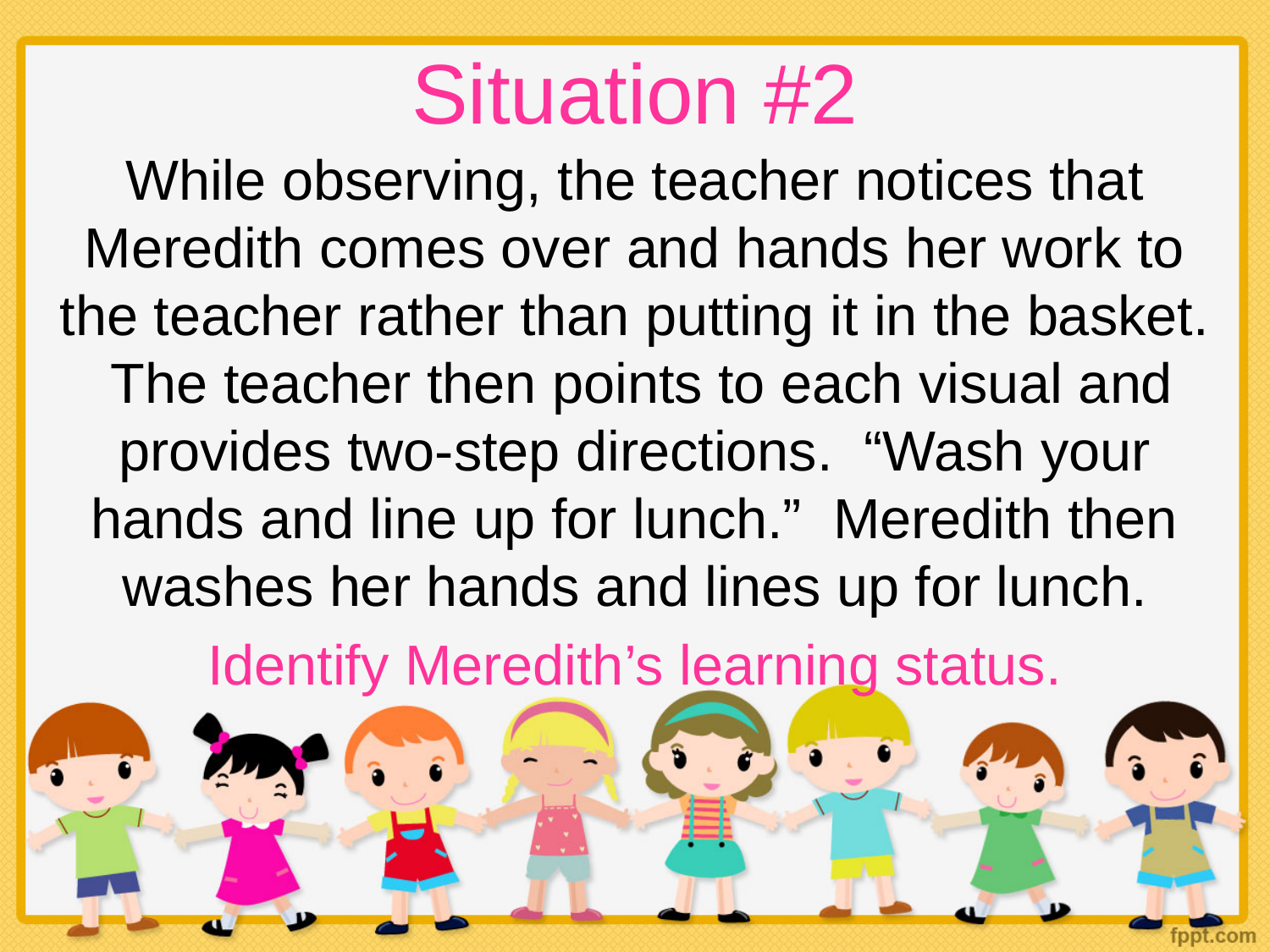

# Situation #2
While observing, the teacher notices that Meredith comes over and hands her work to the teacher rather than putting it in the basket.  The teacher then points to each visual and provides two-step directions.  “Wash your hands and line up for lunch.”  Meredith then washes her hands and lines up for lunch.
Identify Meredith’s learning status.